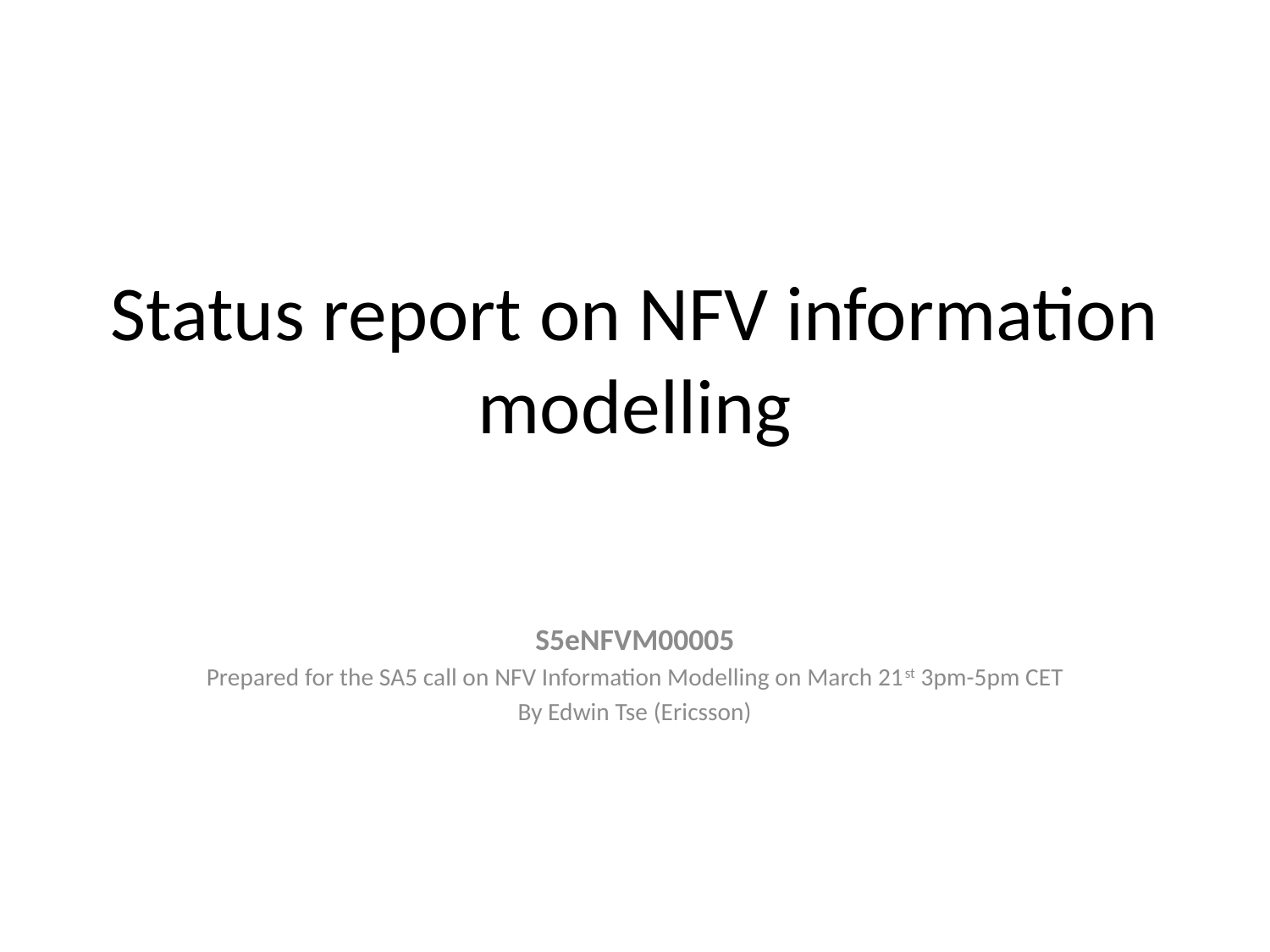

# Status report on NFV information modelling
S5eNFVM00005
Prepared for the SA5 call on NFV Information Modelling on March 21st 3pm-5pm CET
By Edwin Tse (Ericsson)